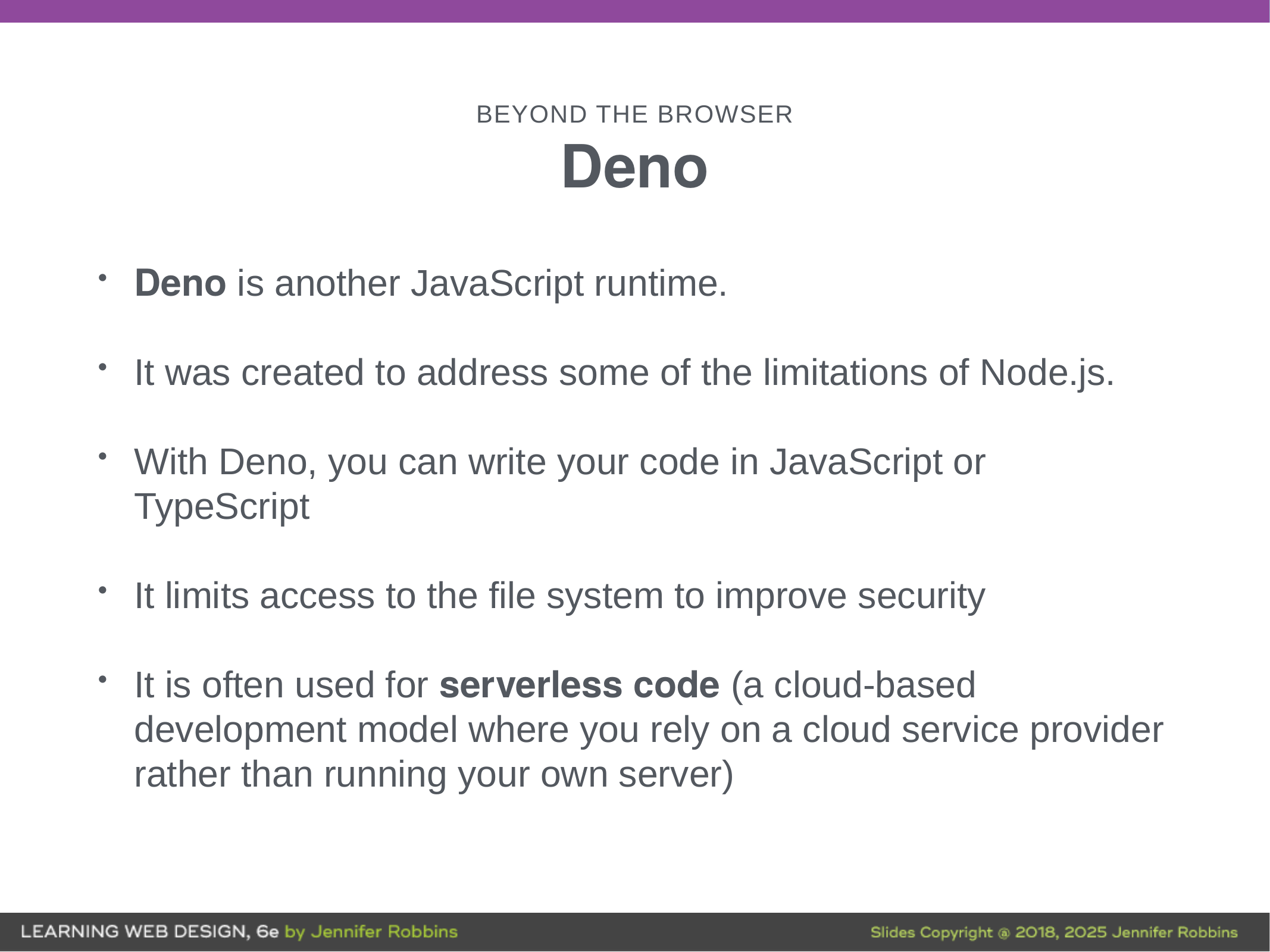

# BEYOND THE BROWSER
Deno
Deno is another JavaScript runtime.
It was created to address some of the limitations of Node.js.
With Deno, you can write your code in JavaScript or TypeScript
It limits access to the file system to improve security
It is often used for serverless code (a cloud-based development model where you rely on a cloud service provider rather than running your own server)